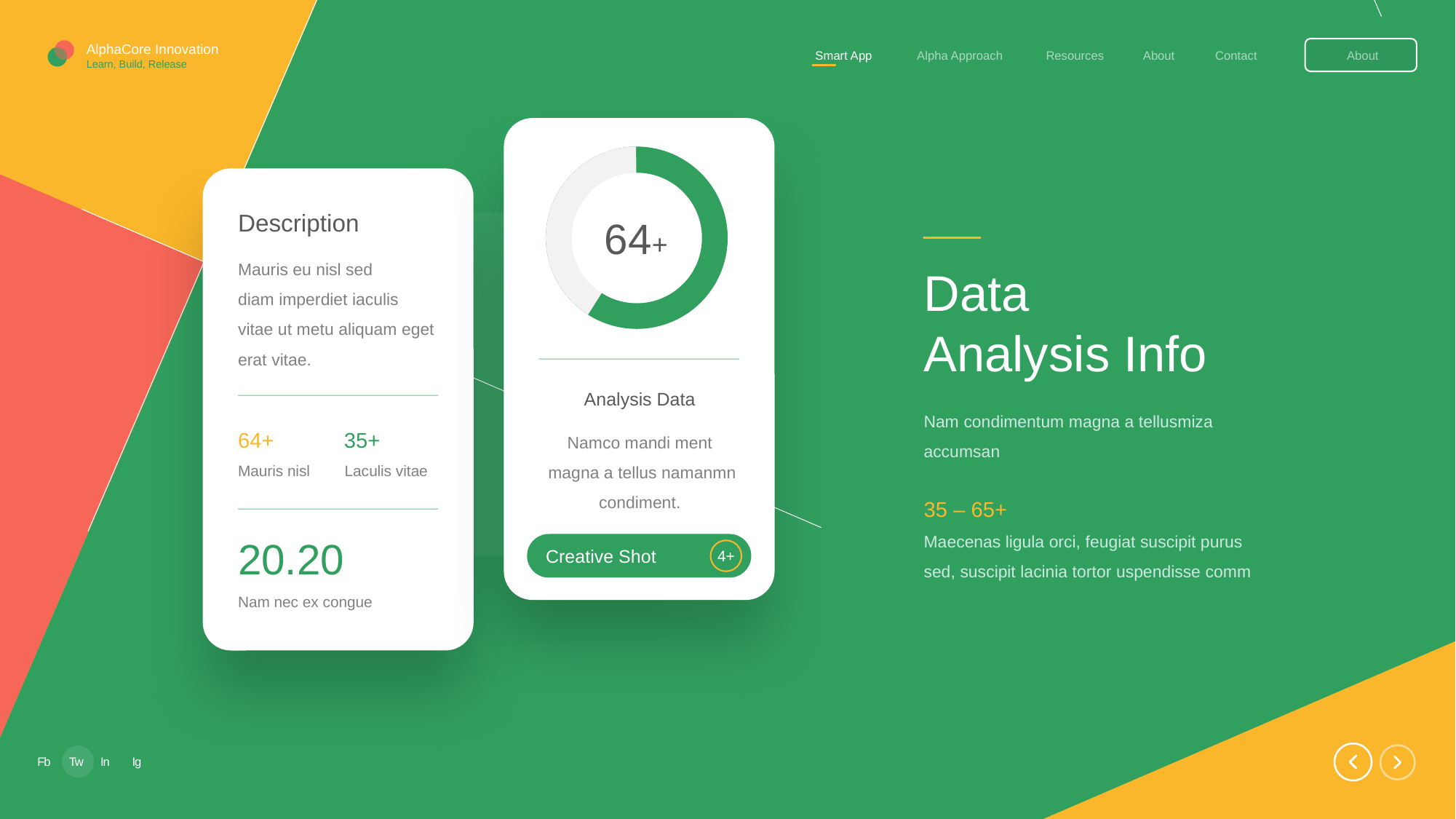

AlphaCore Innovation

Smart App
Alpha Approach
Resources
About
Contact
About
Learn, Build, Release

Description
64+

Mauris eu nisl sed
diam imperdiet iaculis vitae ut metu aliquam eget erat vitae.
Data
Analysis Info
Analysis Data
Nam condimentum magna a tellusmiza  accumsan
64+
35+
Namco mandi ment
 magna a tellus namanmn condiment.
Mauris nisl
Laculis vitae
35 – 65+
Maecenas ligula orci, feugiat suscipit purus sed, suscipit lacinia tortor uspendisse comm
20.20

Creative Shot
4+
Nam nec ex congue

Fb
Tw
In
Ig